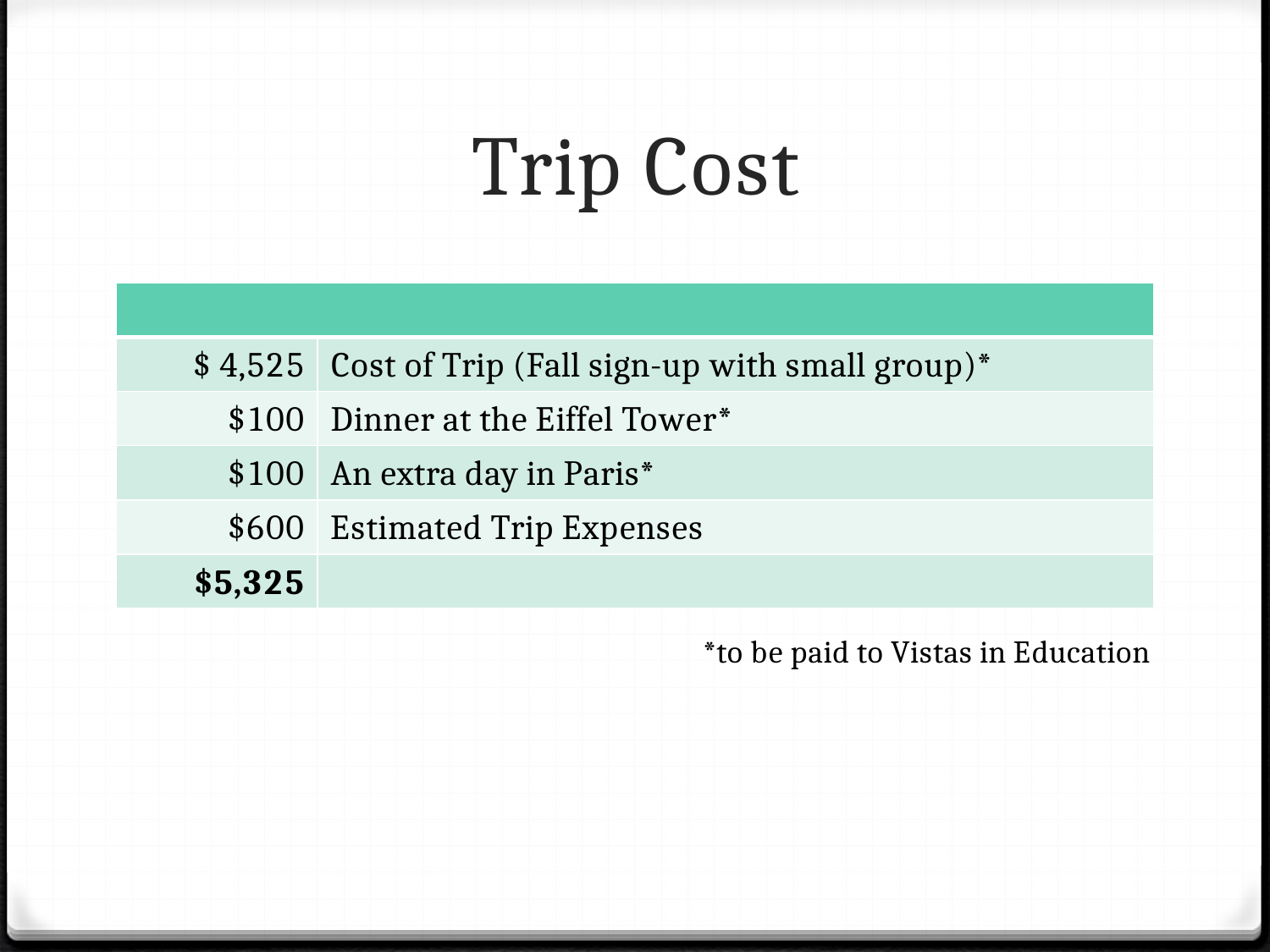

# Trip Cost
|  |  |
| --- | --- |
| $ 4,525 | Cost of Trip (Fall sign-up with small group)\* |
| $100 | Dinner at the Eiffel Tower\* |
| $100 | An extra day in Paris\* |
| $600 | Estimated Trip Expenses |
| $5,325 |  |
*to be paid to Vistas in Education